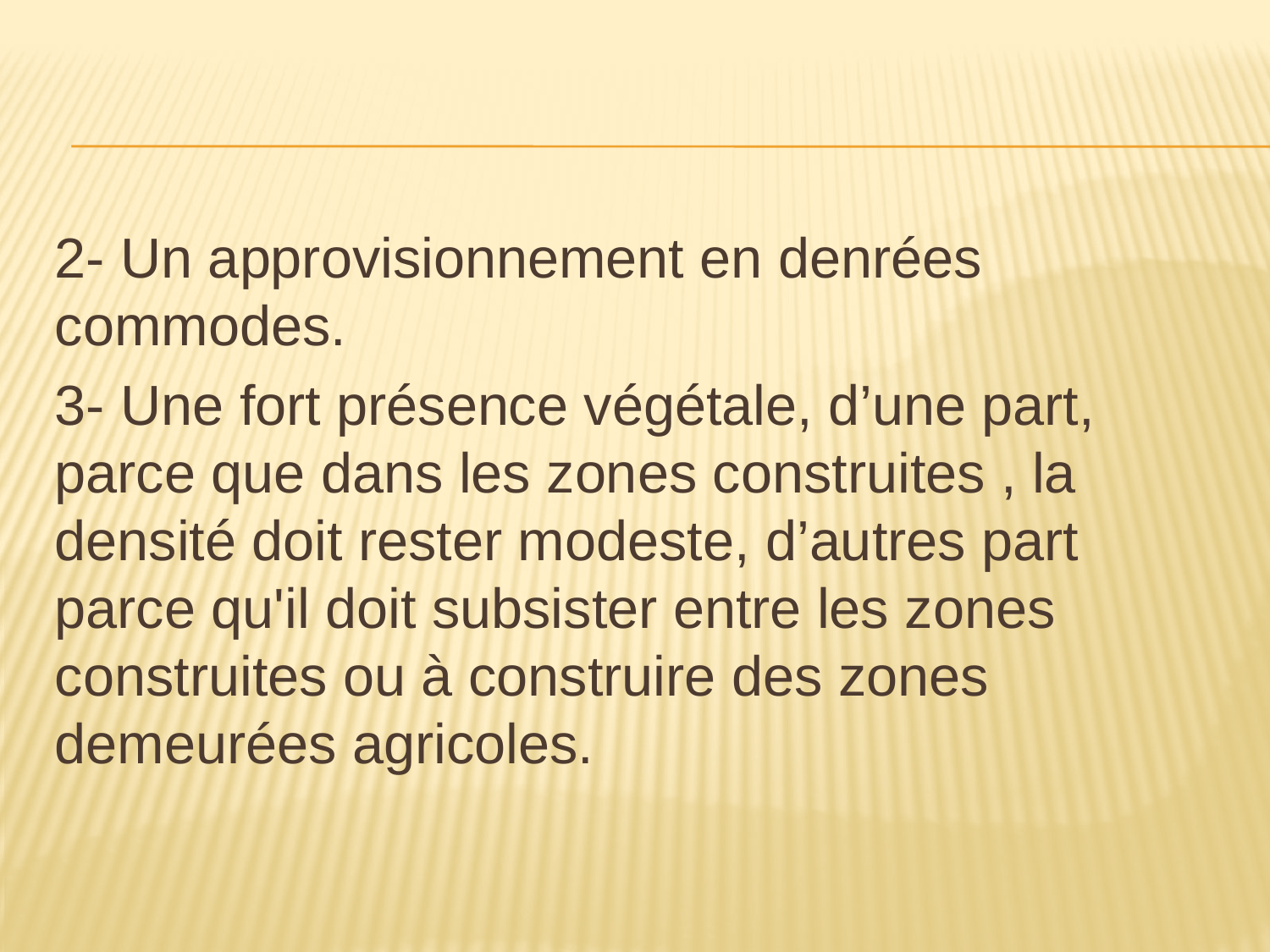

#
2- Un approvisionnement en denrées commodes.
3- Une fort présence végétale, d’une part, parce que dans les zones construites , la densité doit rester modeste, d’autres part parce qu'il doit subsister entre les zones construites ou à construire des zones demeurées agricoles.